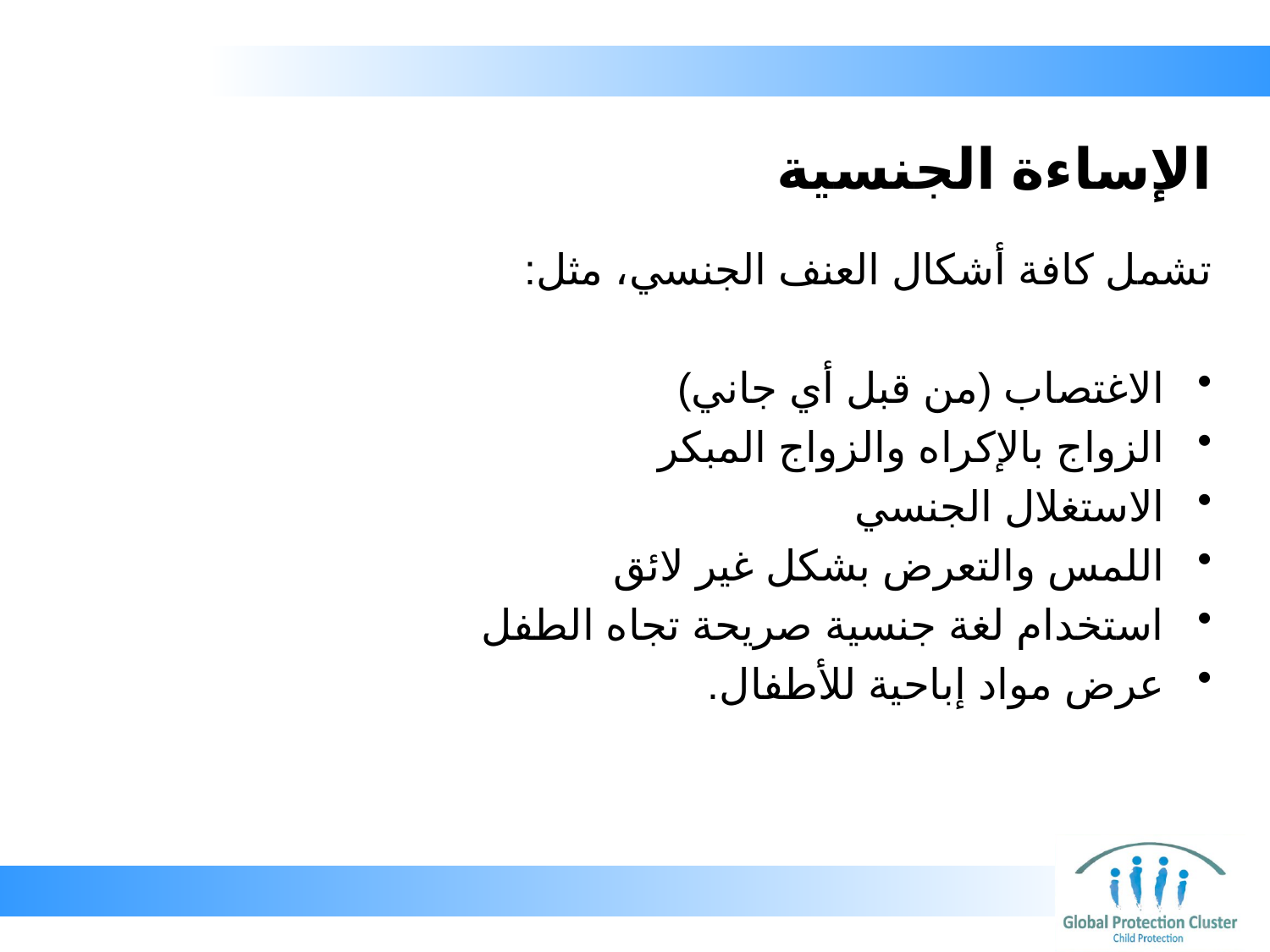

# الإساءة الجنسية
تشمل كافة أشكال العنف الجنسي، مثل:

الاغتصاب (من قبل أي جاني)
الزواج بالإكراه والزواج المبكر
الاستغلال الجنسي
اللمس والتعرض بشكل غير لائق
استخدام لغة جنسية صريحة تجاه الطفل
عرض مواد إباحية للأطفال.